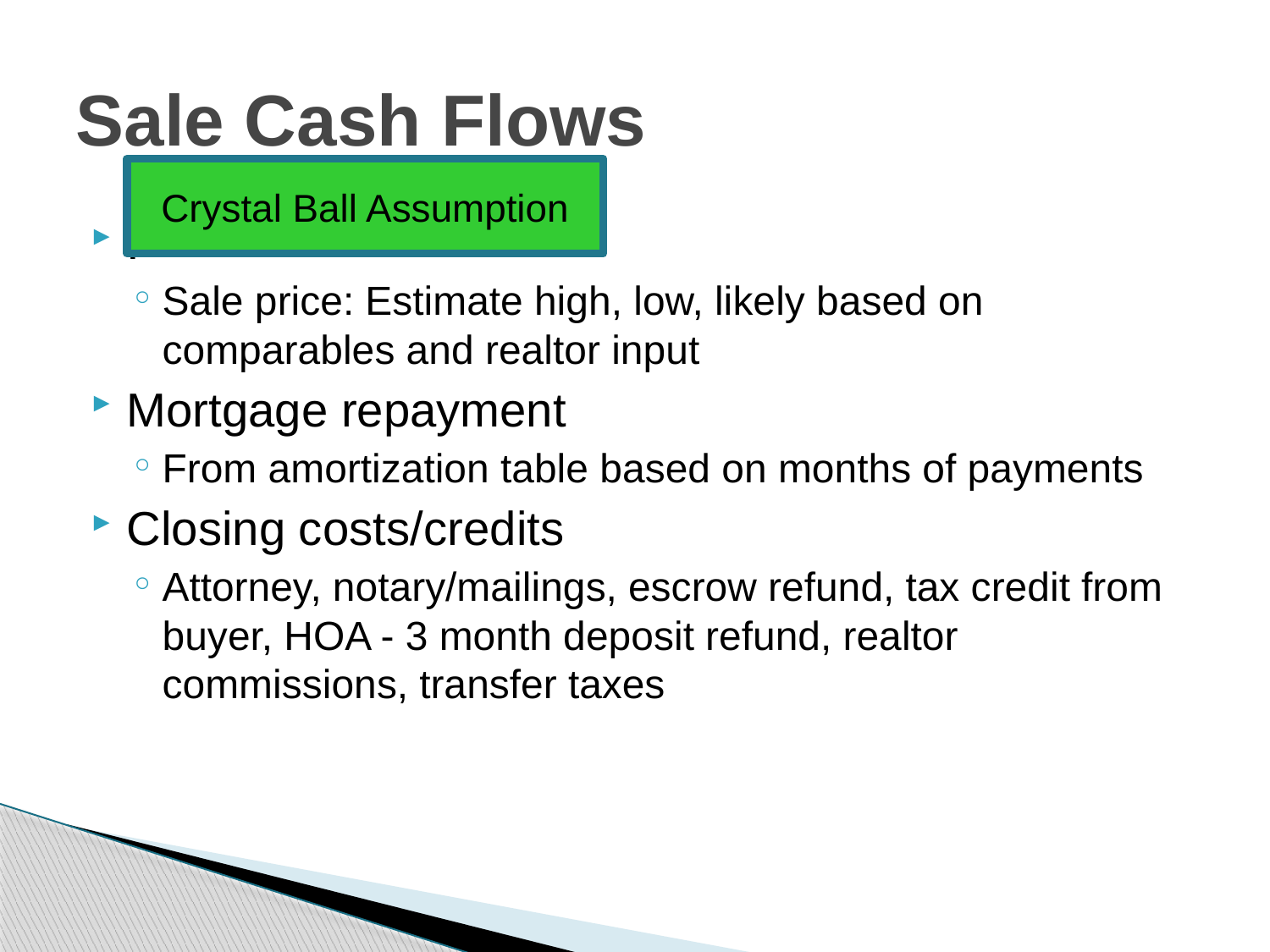

# Sale Cash Flows
Crystal Ball Assumption
.
Sale price: Estimate high, low, likely based on comparables and realtor input
Mortgage repayment
From amortization table based on months of payments
Closing costs/credits
Attorney, notary/mailings, escrow refund, tax credit from buyer, HOA - 3 month deposit refund, realtor commissions, transfer taxes